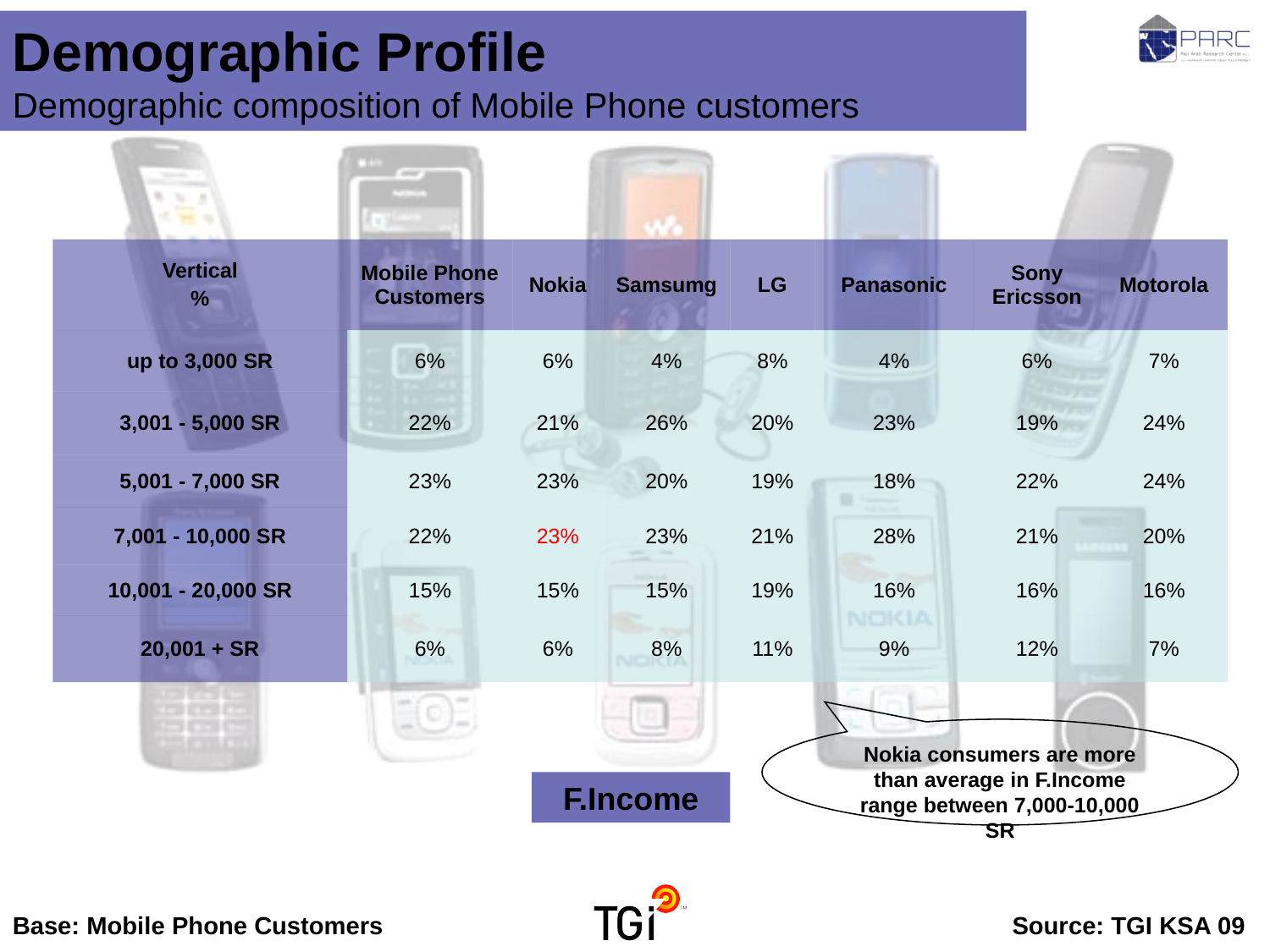

Demographic Profile                                 Demographic composition of Mobile Phone customers
| Vertical % | Mobile Phone Customers | Nokia | Samsumg | LG | Panasonic | Sony Ericsson | Motorola |
| --- | --- | --- | --- | --- | --- | --- | --- |
| up to 3,000 SR | 6% | 6% | 4% | 8% | 4% | 6% | 7% |
| 3,001 - 5,000 SR | 22% | 21% | 26% | 20% | 23% | 19% | 24% |
| 5,001 - 7,000 SR | 23% | 23% | 20% | 19% | 18% | 22% | 24% |
| 7,001 - 10,000 SR | 22% | 23% | 23% | 21% | 28% | 21% | 20% |
| 10,001 - 20,000 SR | 15% | 15% | 15% | 19% | 16% | 16% | 16% |
| 20,001 + SR | 6% | 6% | 8% | 11% | 9% | 12% | 7% |
Nokia consumers are more than average in F.Income range between 7,000-10,000 SR
F.Income
Base: Mobile Phone Customers	Source: TGI KSA 09